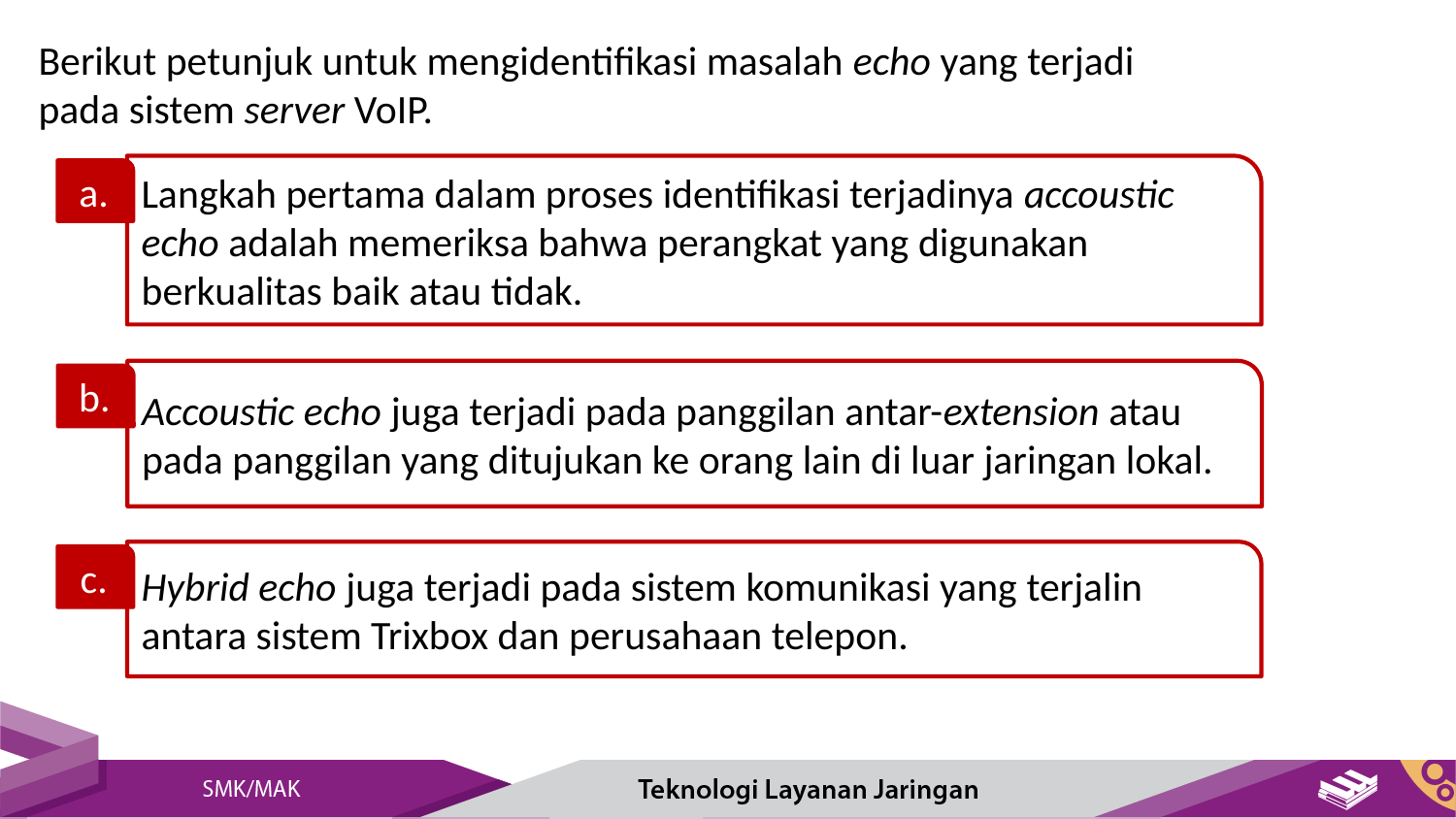

Berikut petunjuk untuk mengidentifikasi masalah echo yang terjadi pada sistem server VoIP.
Langkah pertama dalam proses identifikasi terjadinya accoustic echo adalah memeriksa bahwa perangkat yang digunakan berkualitas baik atau tidak.
a.
Accoustic echo juga terjadi pada panggilan antar-extension atau pada panggilan yang ditujukan ke orang lain di luar jaringan lokal.
b.
Hybrid echo juga terjadi pada sistem komunikasi yang terjalin antara sistem Trixbox dan perusahaan telepon.
c.